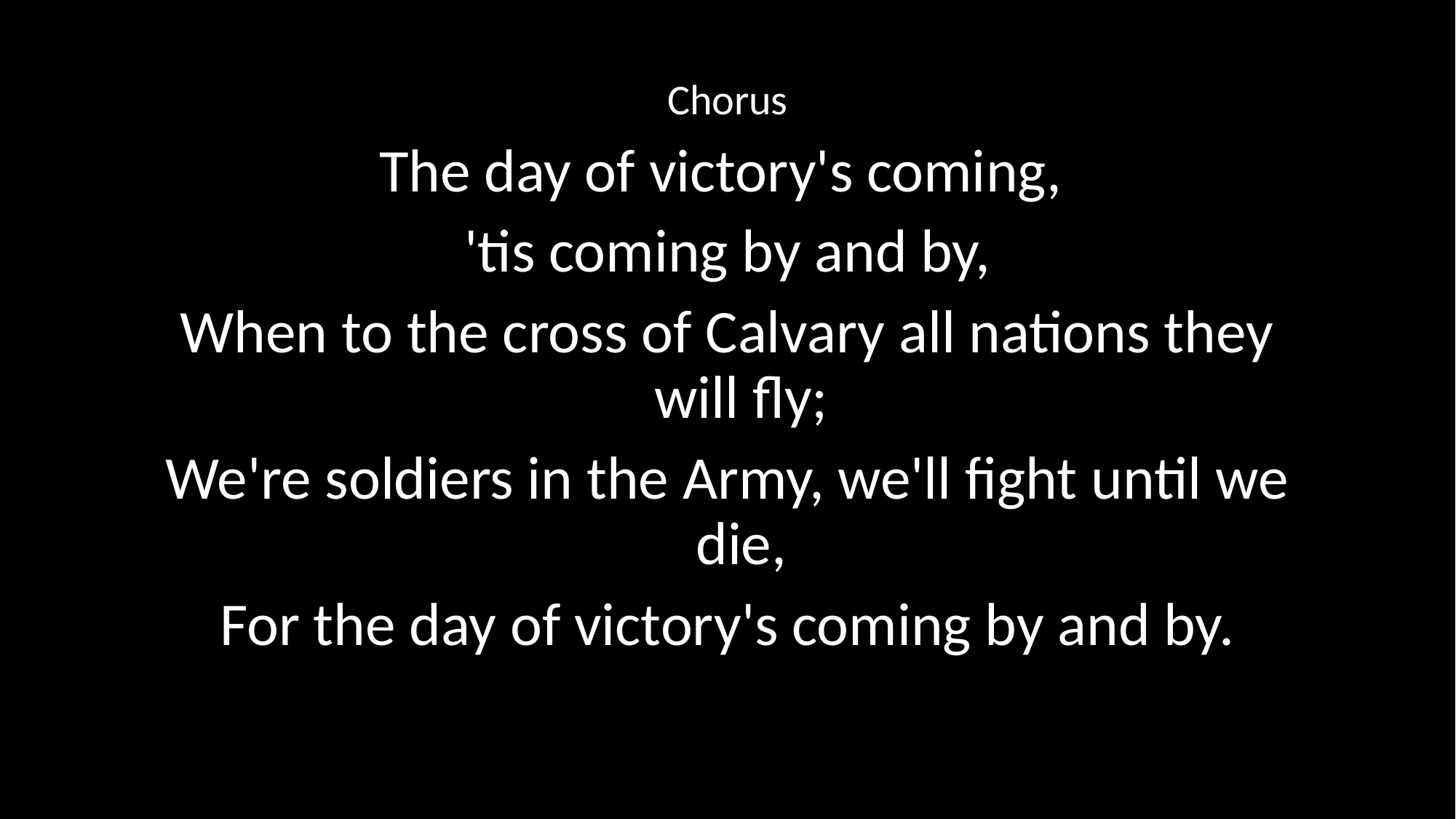

Chorus
The day of victory's coming,
'tis coming by and by,
When to the cross of Calvary all nations they will fly;
We're soldiers in the Army, we'll fight until we die,
For the day of victory's coming by and by.